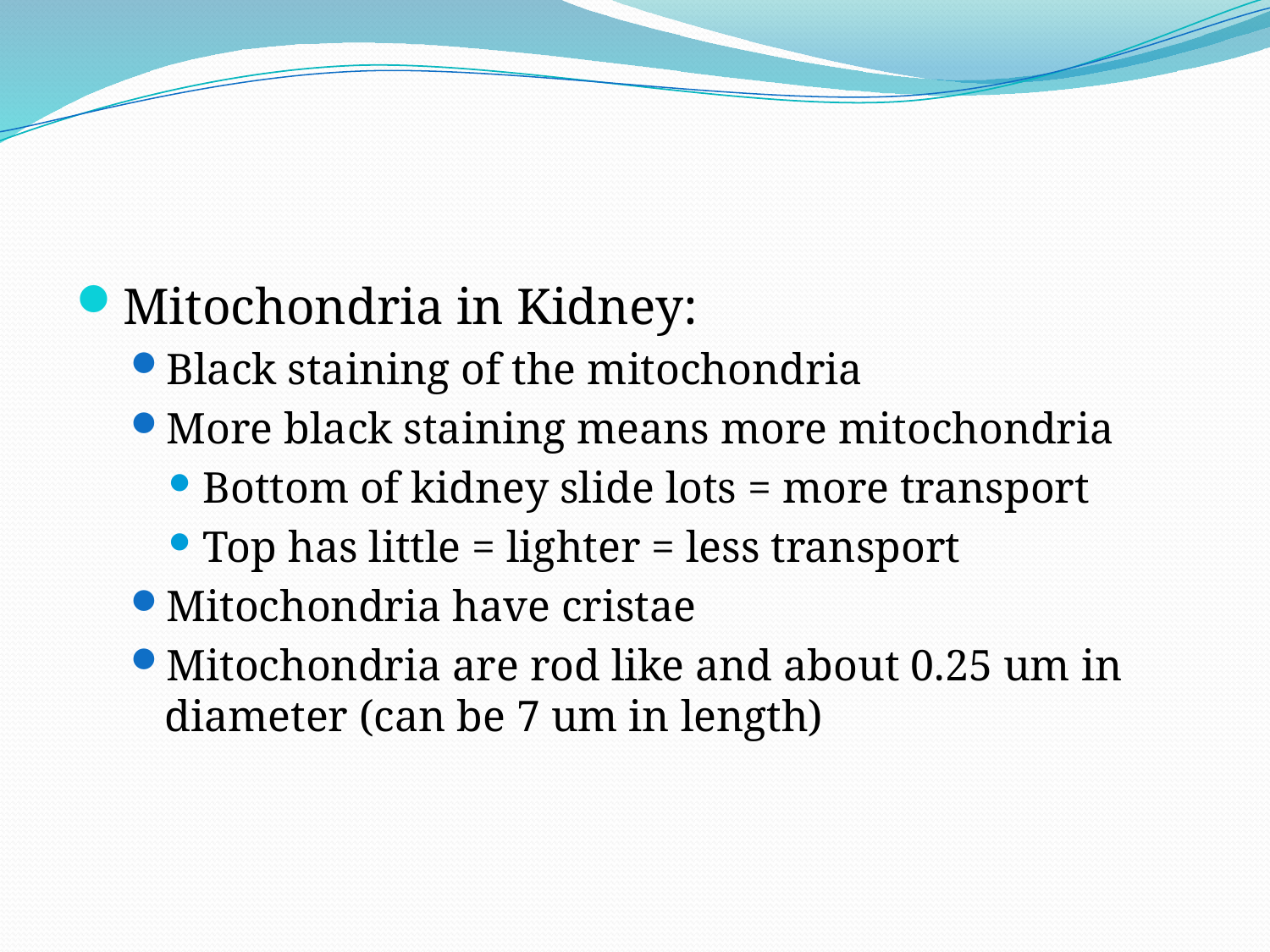

#
Mitochondria in Kidney:
Black staining of the mitochondria
More black staining means more mitochondria
Bottom of kidney slide lots = more transport
Top has little = lighter = less transport
Mitochondria have cristae
Mitochondria are rod like and about 0.25 um in diameter (can be 7 um in length)